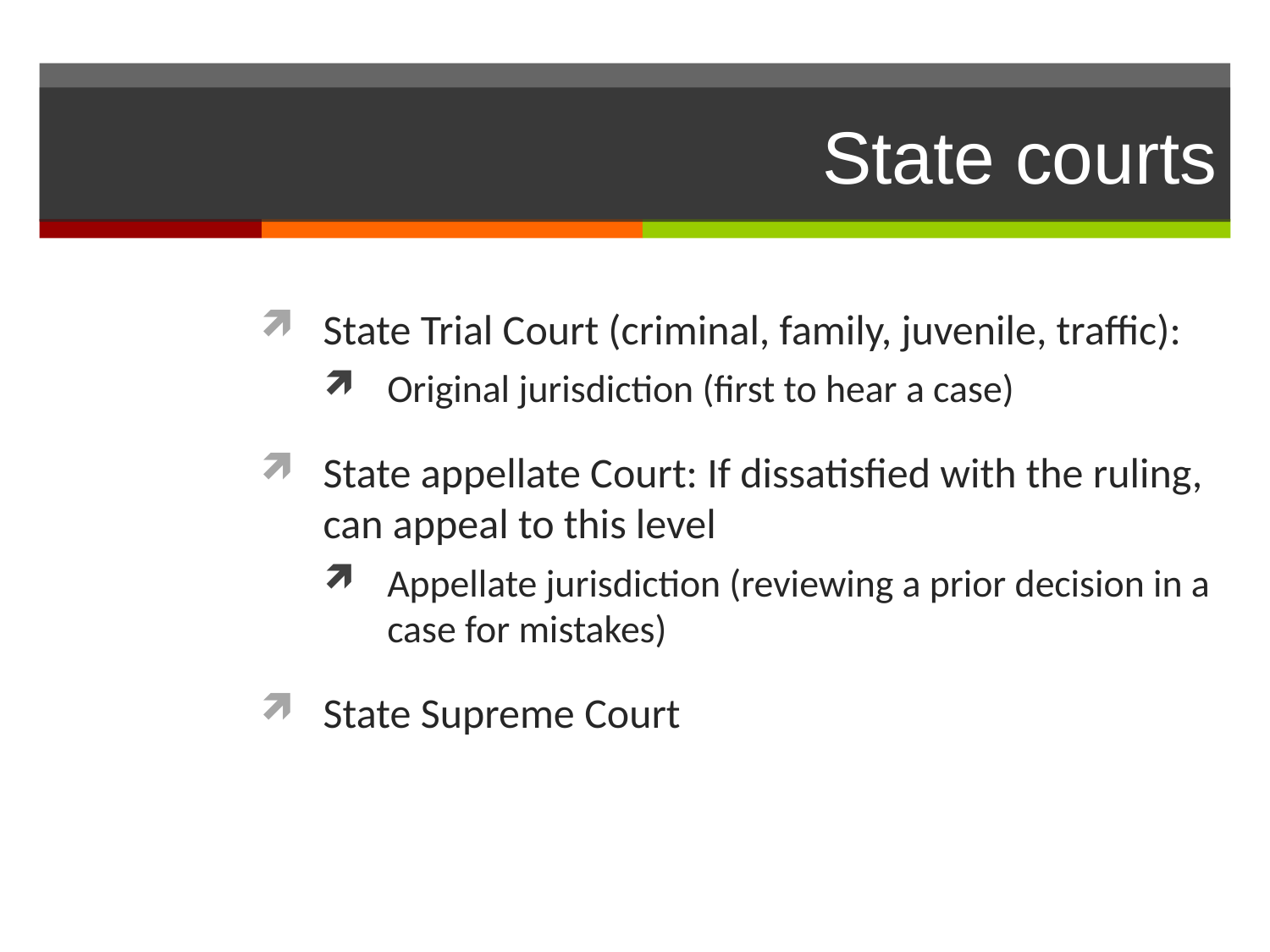

# State courts
State Trial Court (criminal, family, juvenile, traffic):
Original jurisdiction (first to hear a case)
State appellate Court: If dissatisfied with the ruling, can appeal to this level
Appellate jurisdiction (reviewing a prior decision in a case for mistakes)
State Supreme Court